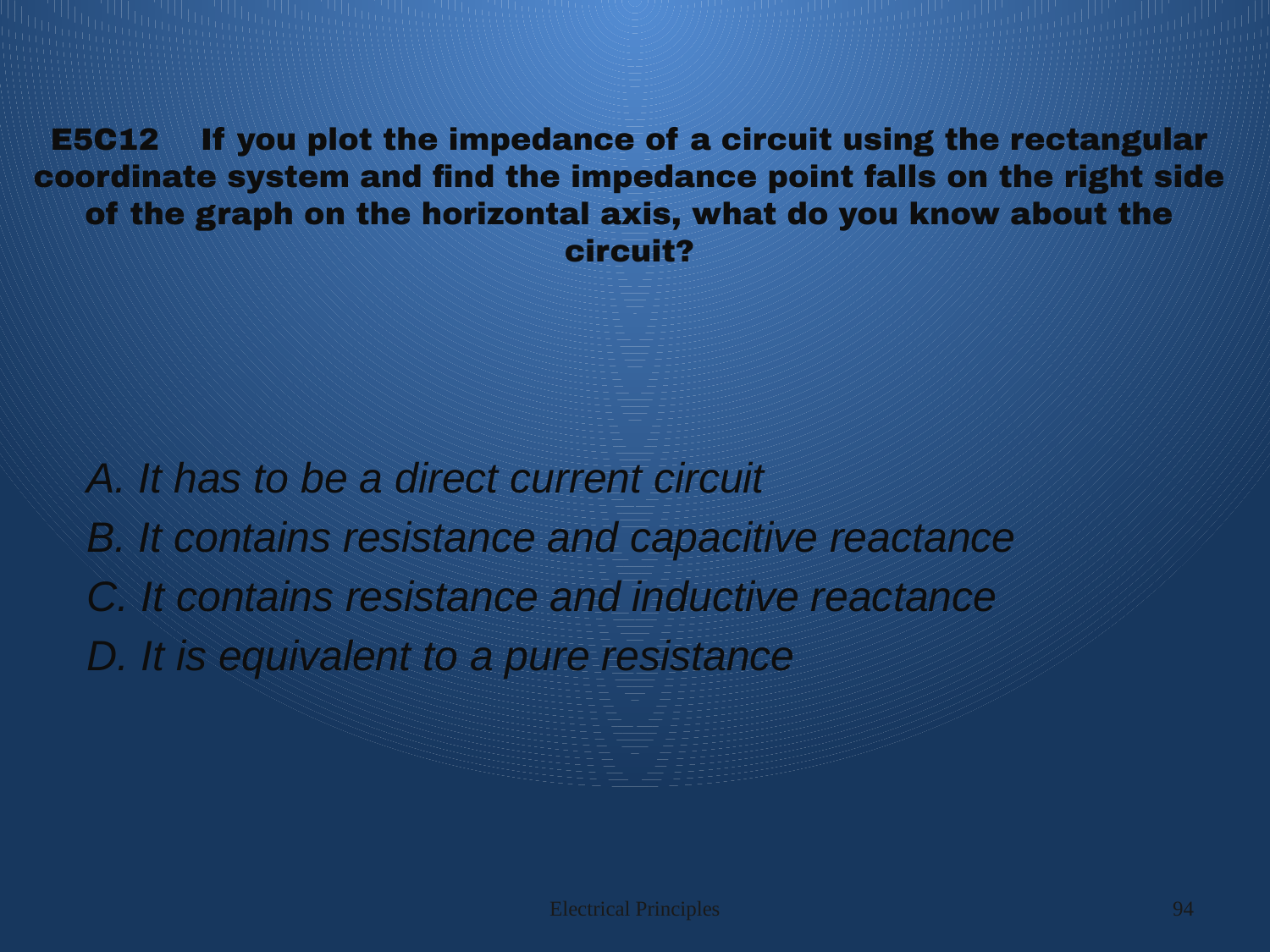

# E5C12    If you plot the impedance of a circuit using the rectangular coordinate system and find the impedance point falls on the right side of the graph on the horizontal axis, what do you know about the circuit?
A. It has to be a direct current circuit
B. It contains resistance and capacitive reactance
C. It contains resistance and inductive reactance
D. It is equivalent to a pure resistance
Electrical Principles
94